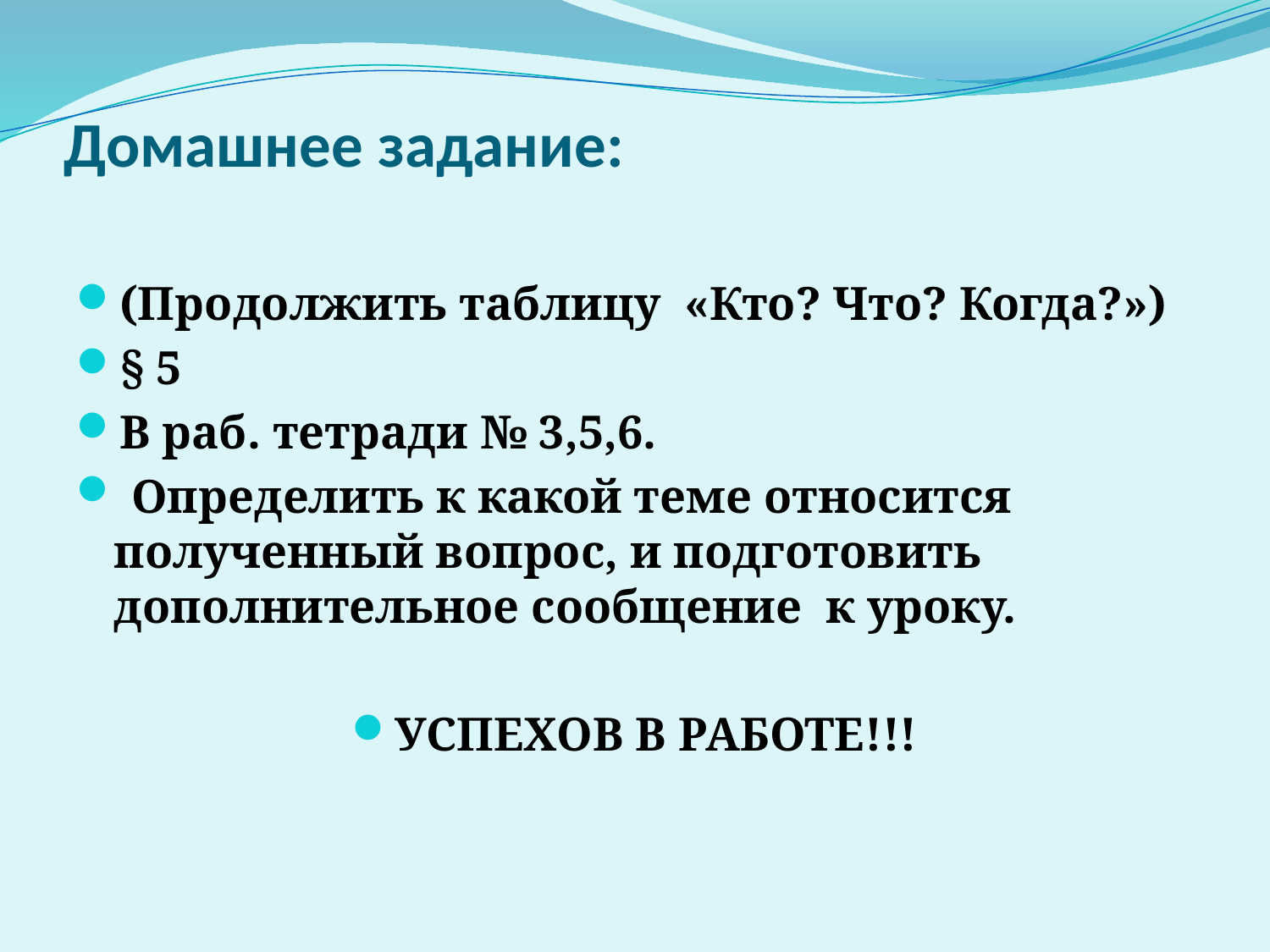

# Домашнее задание:
(Продолжить таблицу  «Кто? Что? Когда?»)
§ 5
В раб. тетради № 3,5,6.
 Определить к какой теме относится полученный вопрос, и подготовить дополнительное сообщение  к уроку.

УСПЕХОВ В РАБОТЕ!!!